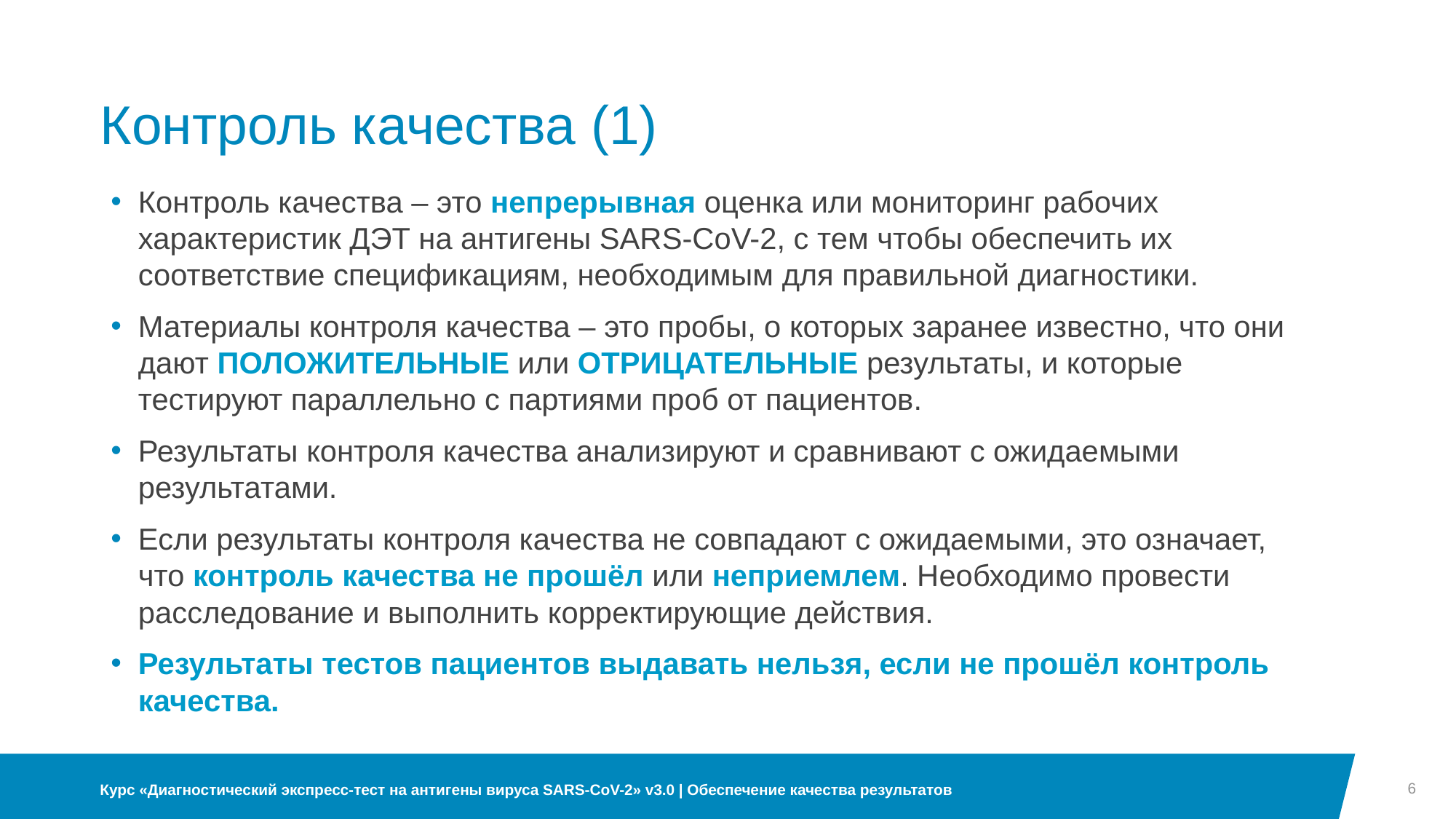

Контроль качества (1)
Контроль качества – это непрерывная оценка или мониторинг рабочих характеристик ДЭТ на антигены SARS-CoV-2, с тем чтобы обеспечить их соответствие спецификациям, необходимым для правильной диагностики.
Материалы контроля качества – это пробы, о которых заранее известно, что они дают ПОЛОЖИТЕЛЬНЫЕ или ОТРИЦАТЕЛЬНЫЕ результаты, и которые тестируют параллельно с партиями проб от пациентов.
Результаты контроля качества анализируют и сравнивают с ожидаемыми результатами.
Если результаты контроля качества не совпадают с ожидаемыми, это означает, что контроль качества не прошёл или неприемлем. Необходимо провести расследование и выполнить корректирующие действия.
Результаты тестов пациентов выдавать нельзя, если не прошёл контроль качества.

6
Курс «Диагностический экспресс-тест на антигены вируса SARS-CoV-2» v3.0 | Обеспечение качества результатов